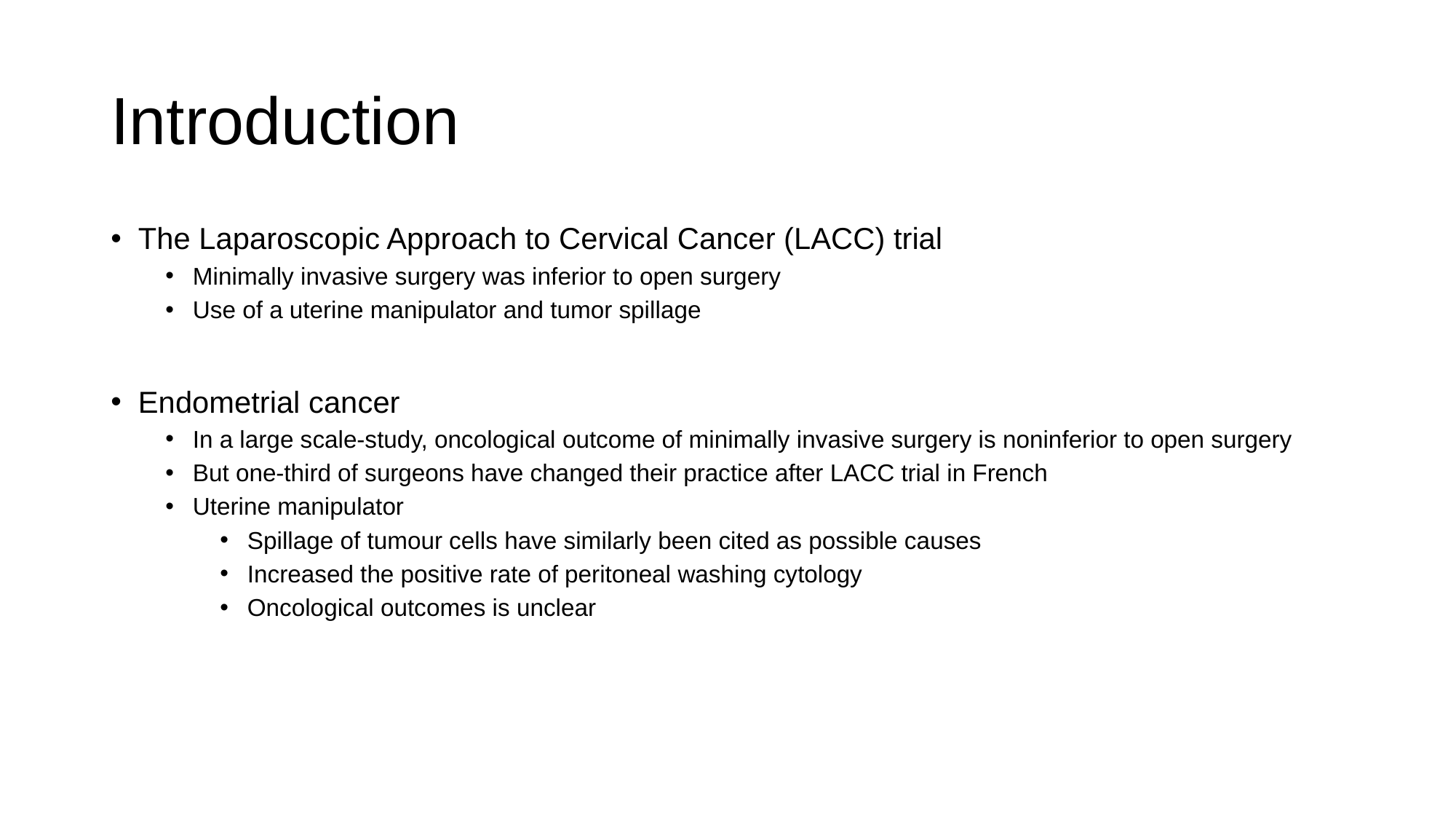

# Introduction
The Laparoscopic Approach to Cervical Cancer (LACC) trial
Minimally invasive surgery was inferior to open surgery
Use of a uterine manipulator and tumor spillage

Endometrial cancer
In a large scale-study, oncological outcome of minimally invasive surgery is noninferior to open surgery
But one-third of surgeons have changed their practice after LACC trial in French
Uterine manipulator
Spillage of tumour cells have similarly been cited as possible causes
Increased the positive rate of peritoneal washing cytology
Oncological outcomes is unclear